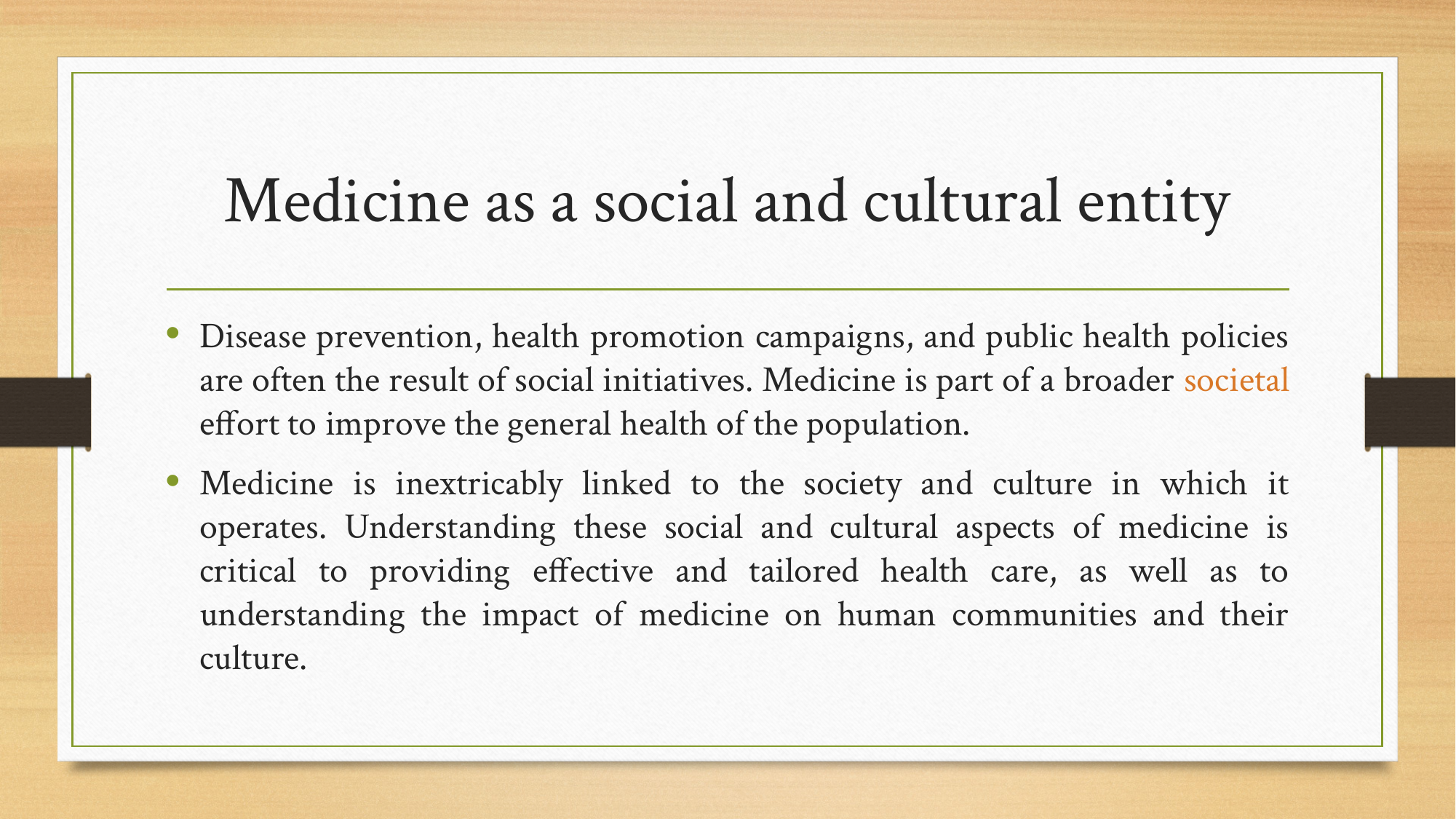

# Medicine as a social and cultural entity
Disease prevention, health promotion campaigns, and public health policies are often the result of social initiatives. Medicine is part of a broader societal effort to improve the general health of the population.
Medicine is inextricably linked to the society and culture in which it operates. Understanding these social and cultural aspects of medicine is critical to providing effective and tailored health care, as well as to understanding the impact of medicine on human communities and their culture.